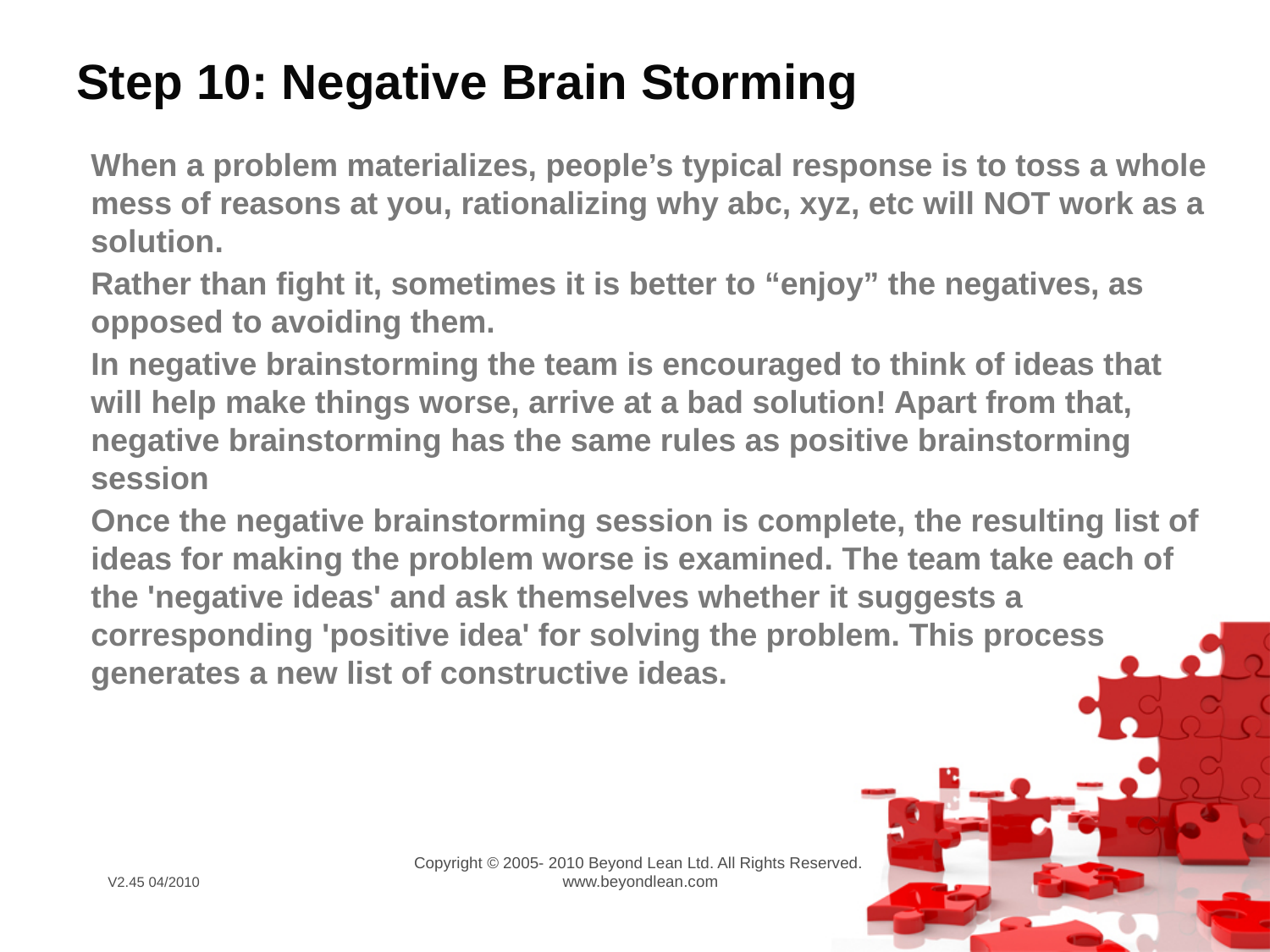

# Step 10: Negative Brain Storming
When a problem materializes, people’s typical response is to toss a whole mess of reasons at you, rationalizing why abc, xyz, etc will NOT work as a solution.
Rather than fight it, sometimes it is better to “enjoy” the negatives, as opposed to avoiding them.
In negative brainstorming the team is encouraged to think of ideas that will help make things worse, arrive at a bad solution! Apart from that, negative brainstorming has the same rules as positive brainstorming session
Once the negative brainstorming session is complete, the resulting list of ideas for making the problem worse is examined. The team take each of the 'negative ideas' and ask themselves whether it suggests a corresponding 'positive idea' for solving the problem. This process generates a new list of constructive ideas.